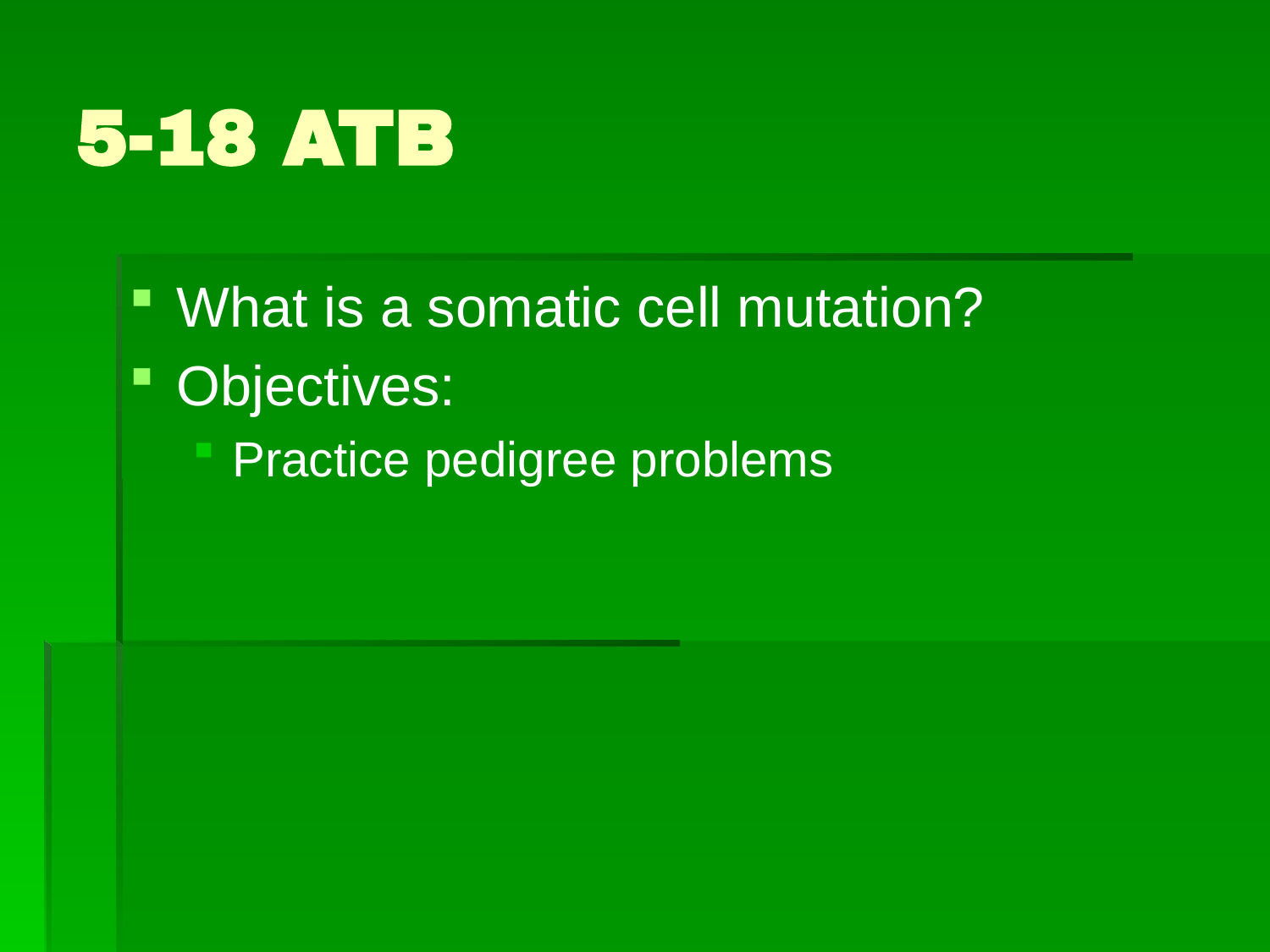

# 5-18 ATB
What is a somatic cell mutation?
Objectives:
Practice pedigree problems